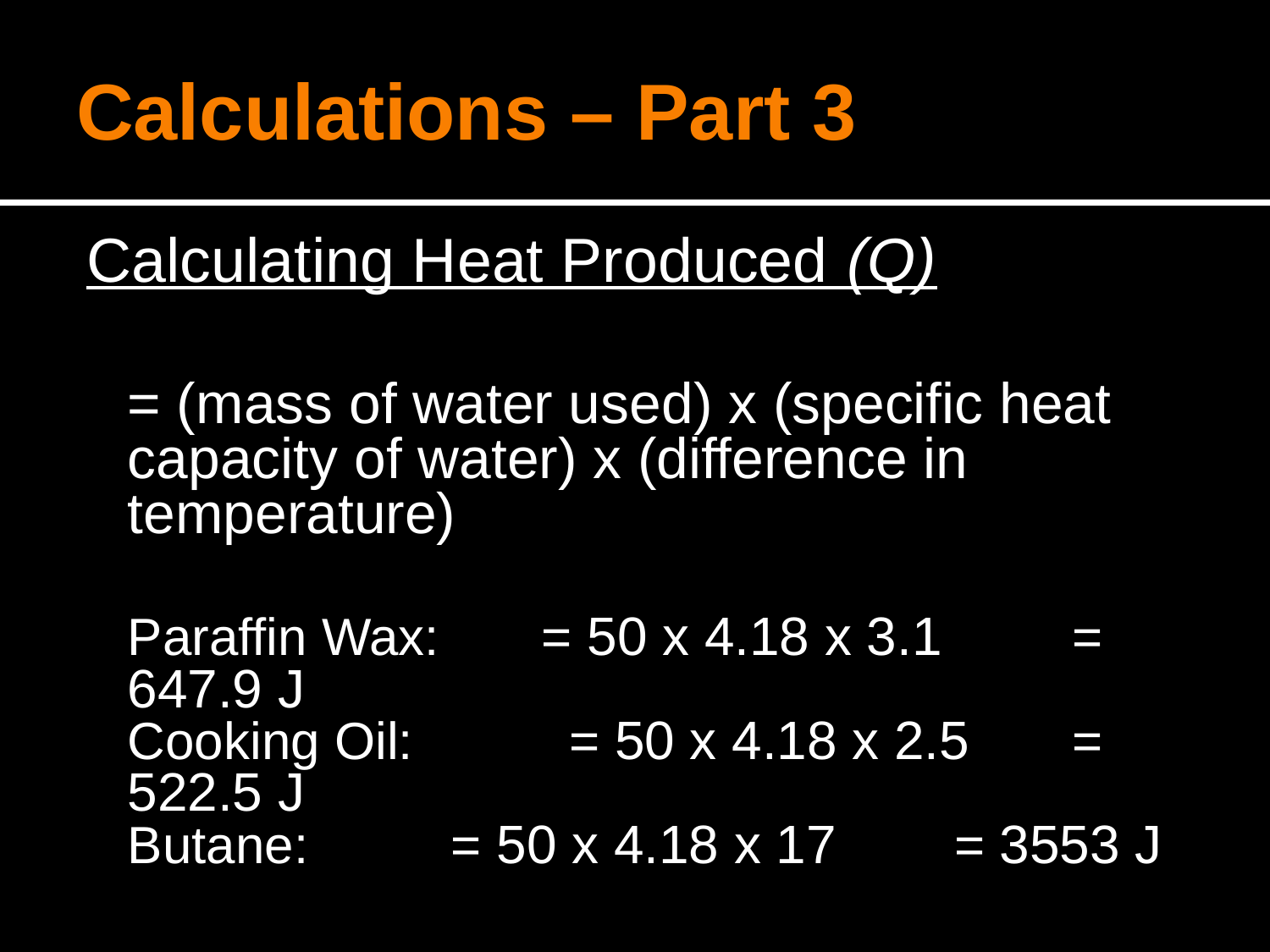

# Calculations – Part 3
Calculating Heat Produced (Q)
= (mass of water used) x (specific heat capacity of water) x (difference in temperature)
Paraffin Wax:       = 50 x 4.18 x 3.1 	= 647.9 J
Cooking Oil: 	      = 50 x 4.18 x 2.5 	= 522.5 J
	Butane: 	      = 50 x 4.18 x 17 	= 3553 J